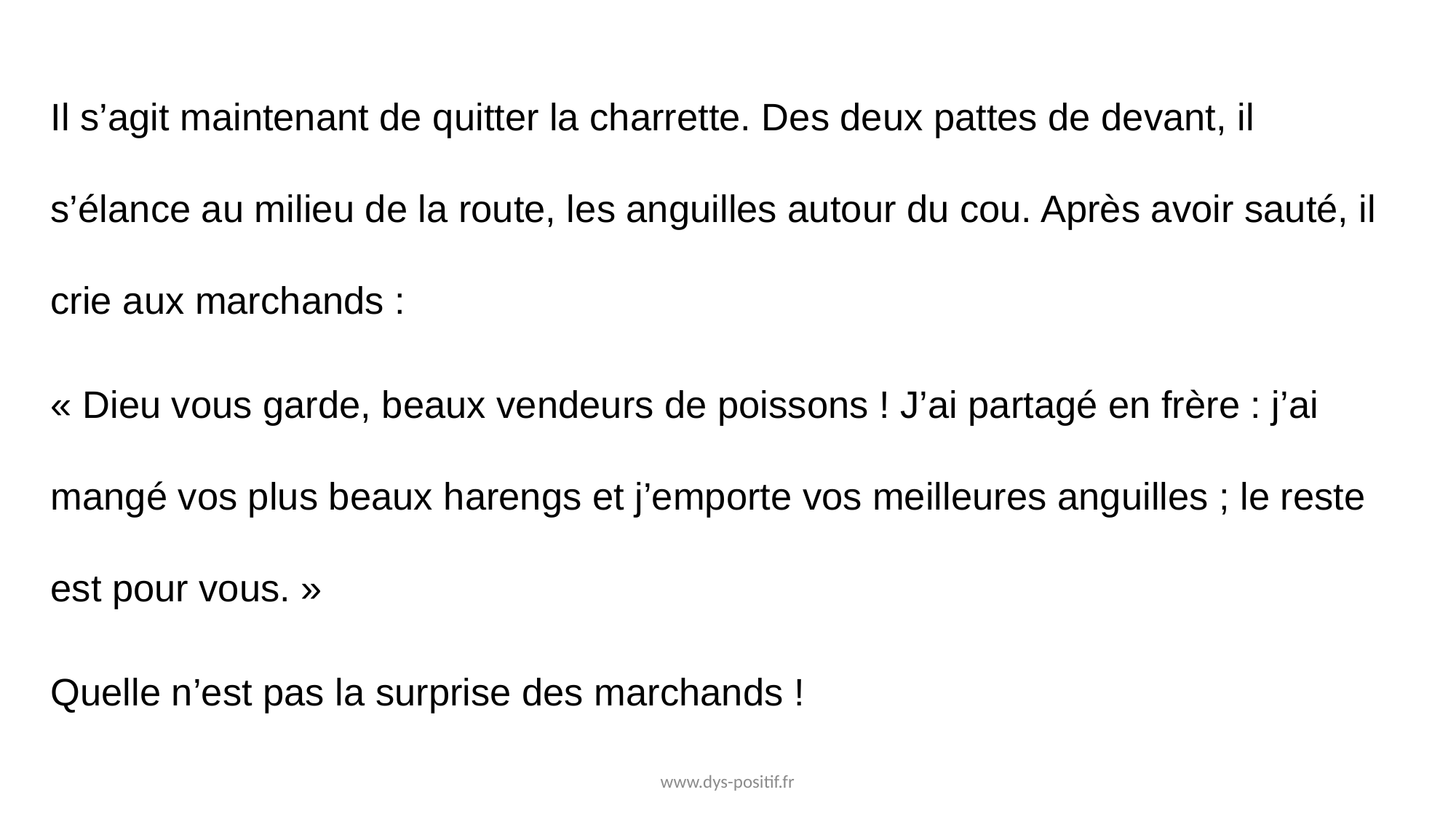

Il s’agit maintenant de quitter la charrette. Des deux pattes de devant, il s’élance au milieu de la route, les anguilles autour du cou. Après avoir sauté, il crie aux marchands :
« Dieu vous garde, beaux vendeurs de poissons ! J’ai partagé en frère : j’ai mangé vos plus beaux harengs et j’emporte vos meilleures anguilles ; le reste est pour vous. »
Quelle n’est pas la surprise des marchands !
www.dys-positif.fr